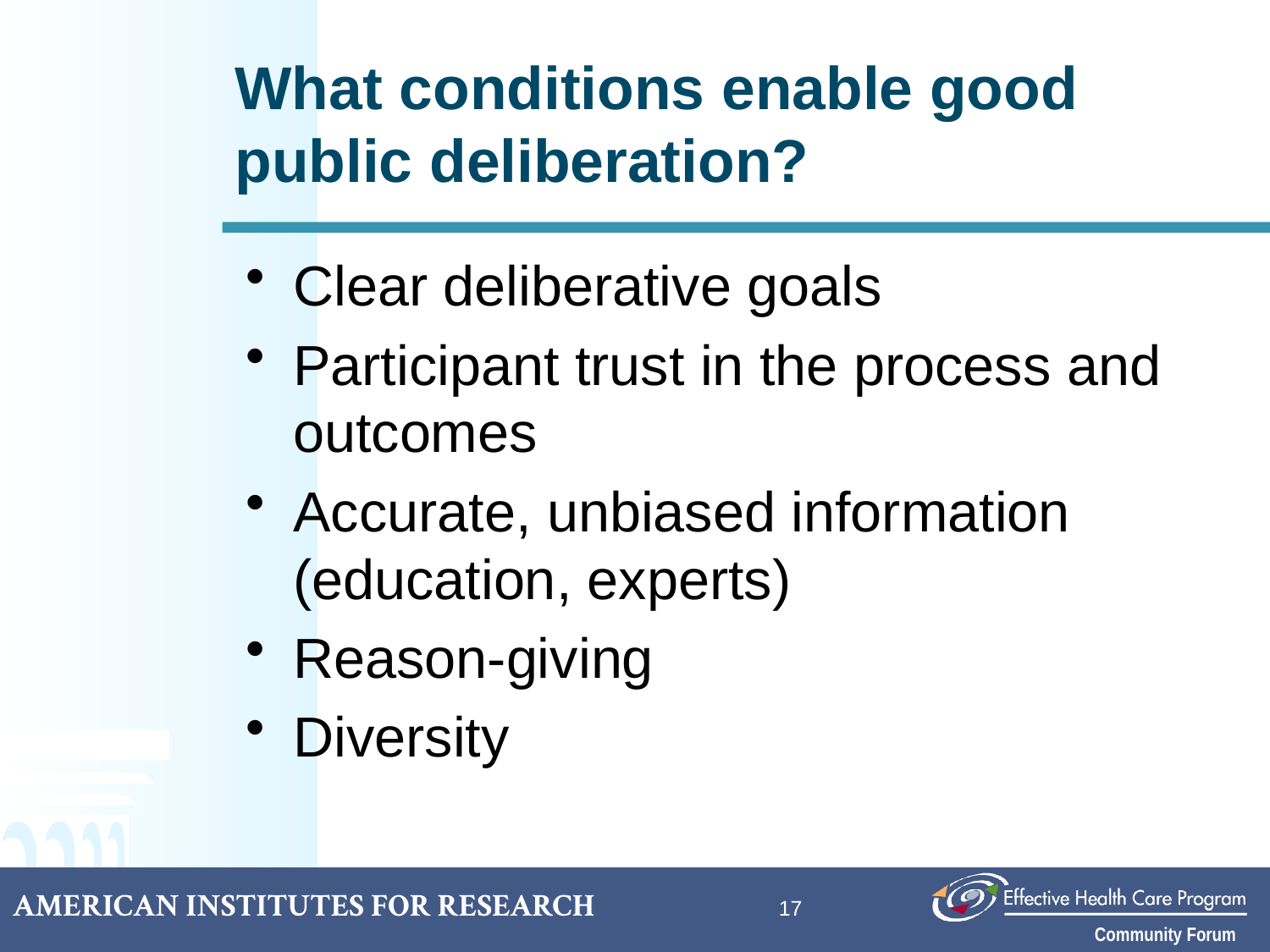

# What conditions enable good public deliberation?
Clear deliberative goals
Participant trust in the process and outcomes
Accurate, unbiased information (education, experts)
Reason-giving
Diversity